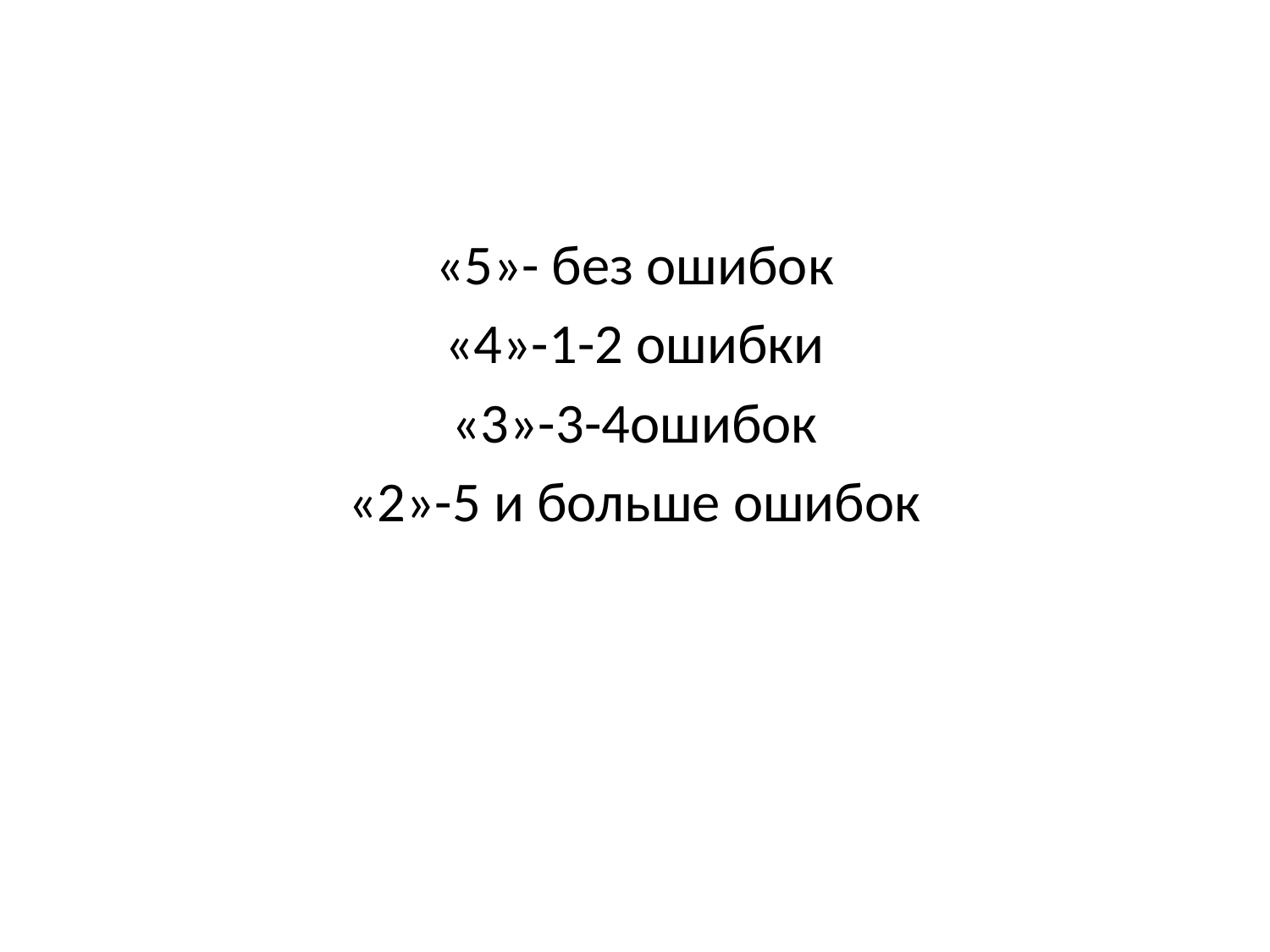

#
«5»- без ошибок
«4»-1-2 ошибки
«3»-3-4ошибок
«2»-5 и больше ошибок